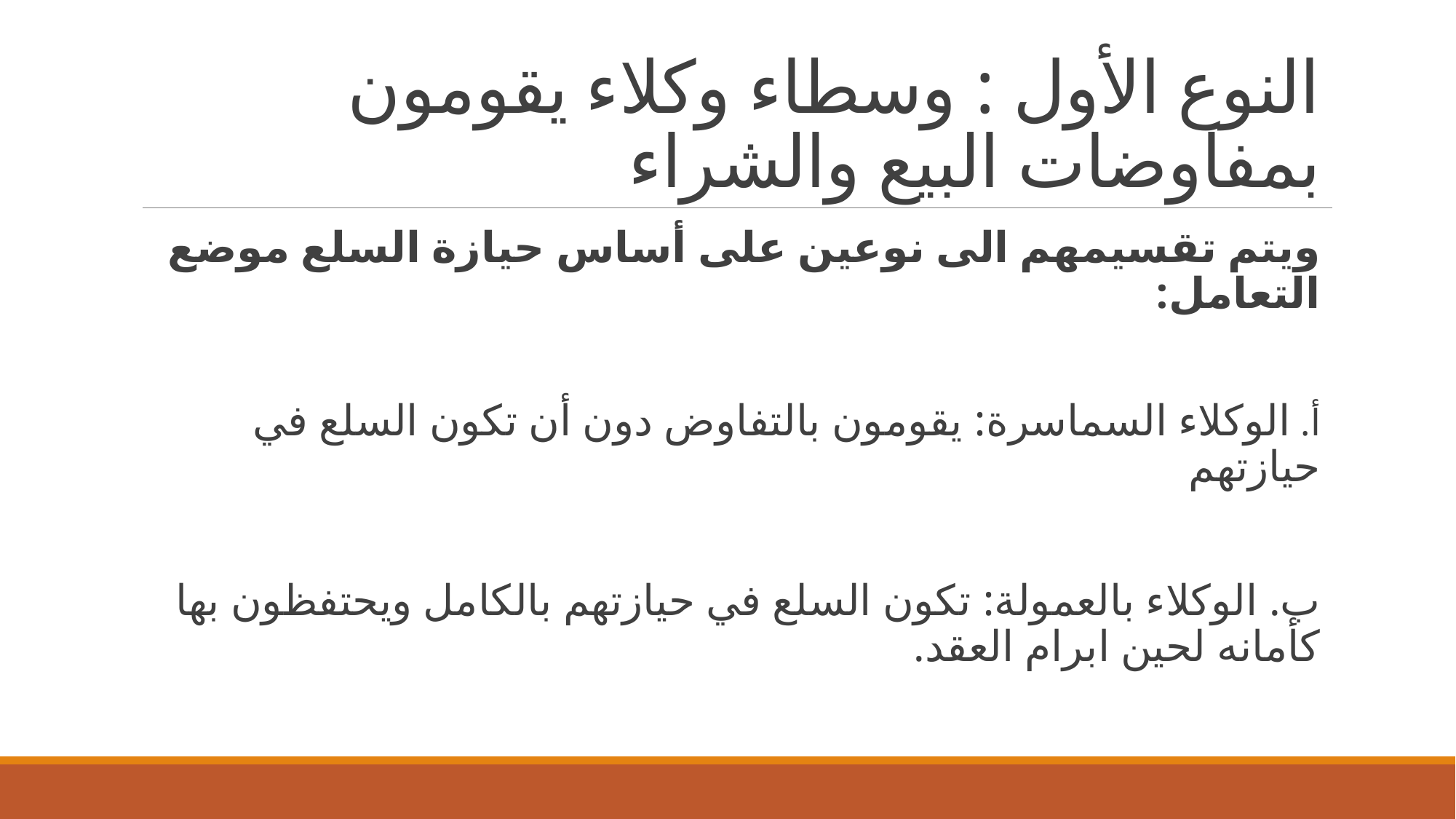

# النوع الأول : وسطاء وكلاء يقومون بمفاوضات البيع والشراء
ويتم تقسيمهم الى نوعين على أساس حيازة السلع موضع التعامل:

أ. الوكلاء السماسرة: يقومون بالتفاوض دون أن تكون السلع في حيازتهم

ب. الوكلاء بالعمولة: تكون السلع في حيازتهم بالكامل ويحتفظون بها كأمانه لحين ابرام العقد.